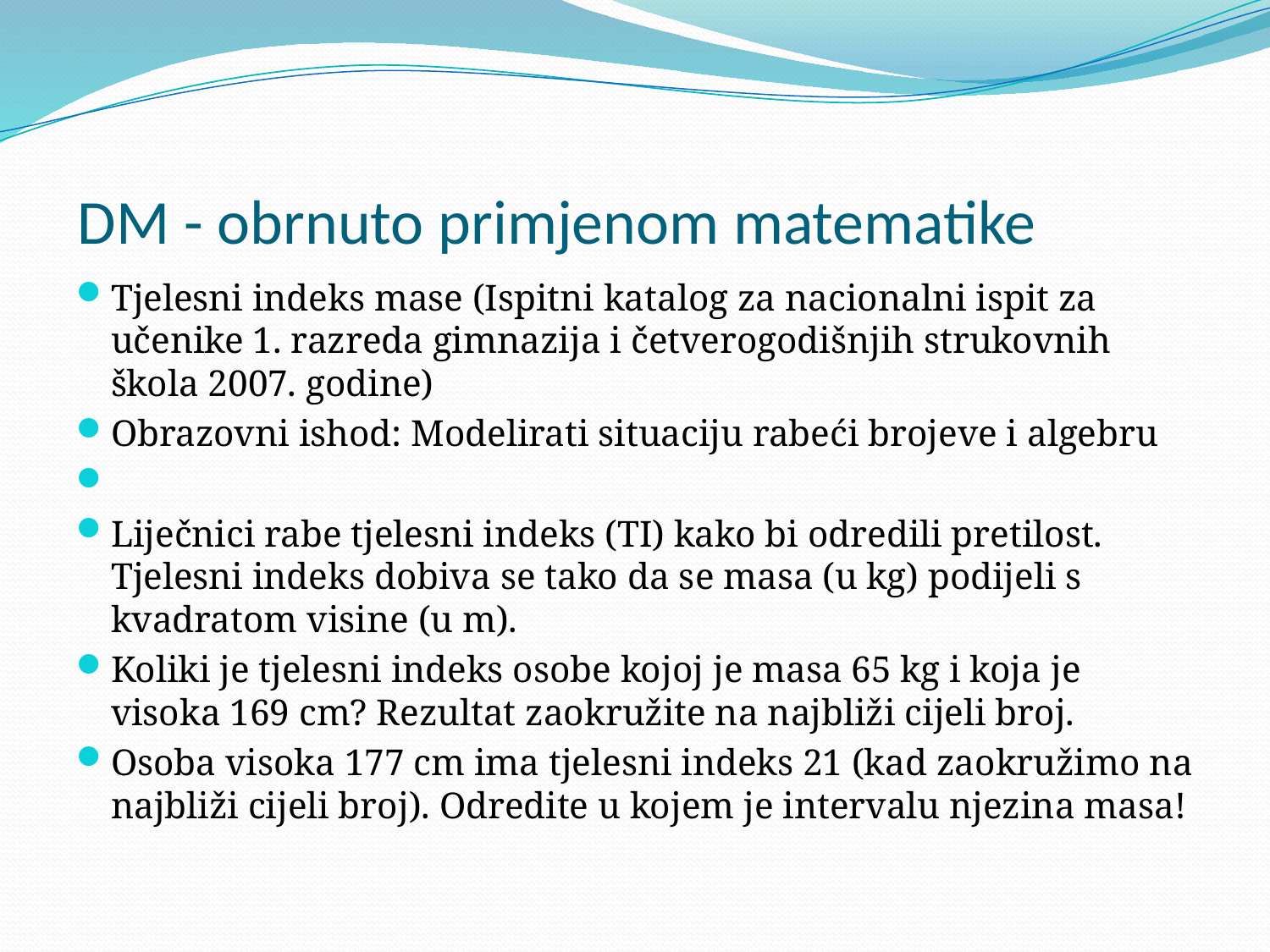

# DM - obrnuto primjenom matematike
Tjelesni indeks mase (Ispitni katalog za nacionalni ispit za učenike 1. razreda gimnazija i četverogodišnjih strukovnih škola 2007. godine)
Obrazovni ishod: Modelirati situaciju rabeći brojeve i algebru

Liječnici rabe tjelesni indeks (TI) kako bi odredili pretilost. Tjelesni indeks dobiva se tako da se masa (u kg) podijeli s kvadratom visine (u m).
Koliki je tjelesni indeks osobe kojoj je masa 65 kg i koja je visoka 169 cm? Rezultat zaokružite na najbliži cijeli broj.
Osoba visoka 177 cm ima tjelesni indeks 21 (kad zaokružimo na najbliži cijeli broj). Odredite u kojem je intervalu njezina masa!